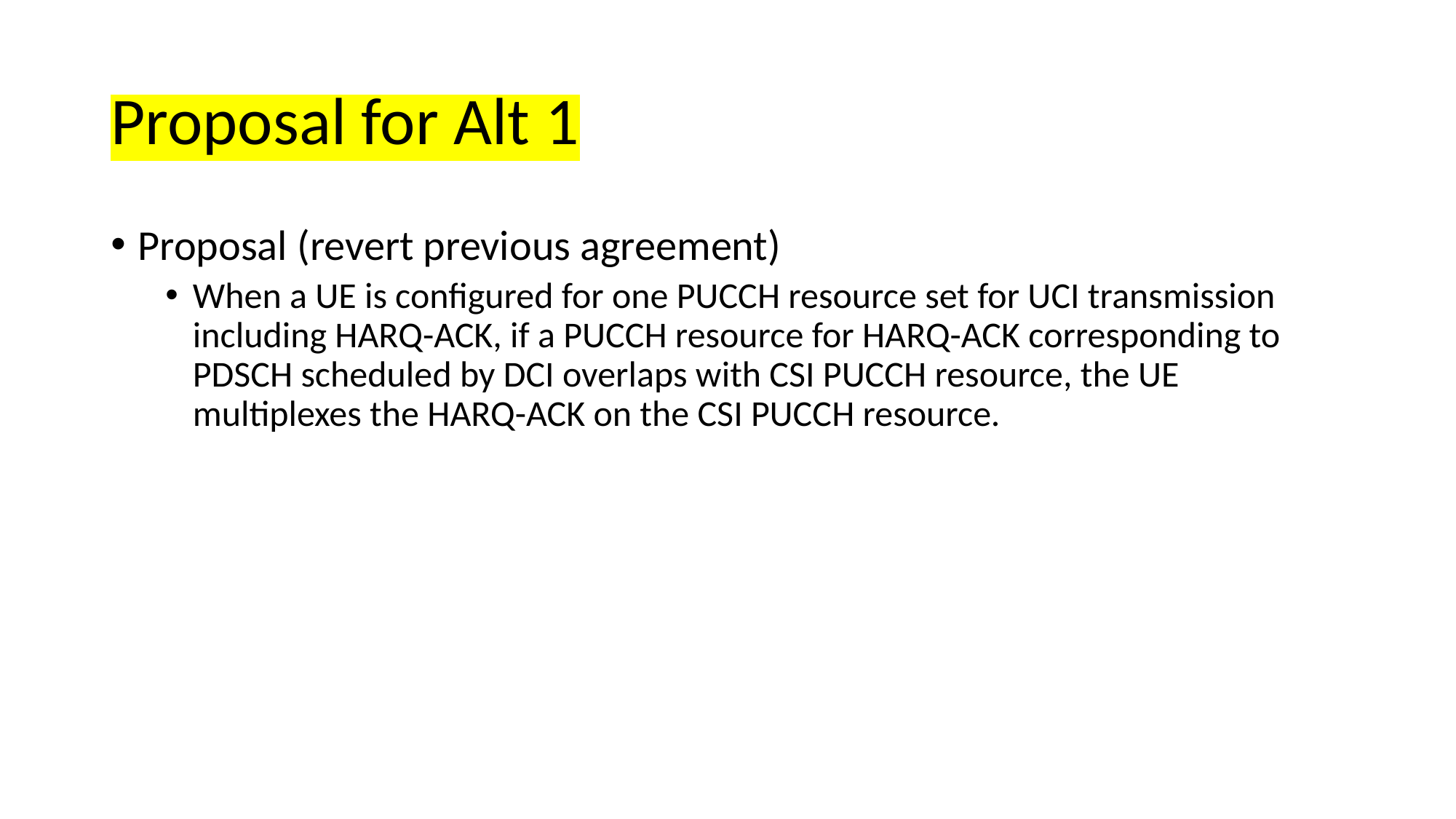

# Proposal for Alt 1
Proposal (revert previous agreement)
When a UE is configured for one PUCCH resource set for UCI transmission including HARQ-ACK, if a PUCCH resource for HARQ-ACK corresponding to PDSCH scheduled by DCI overlaps with CSI PUCCH resource, the UE multiplexes the HARQ-ACK on the CSI PUCCH resource.